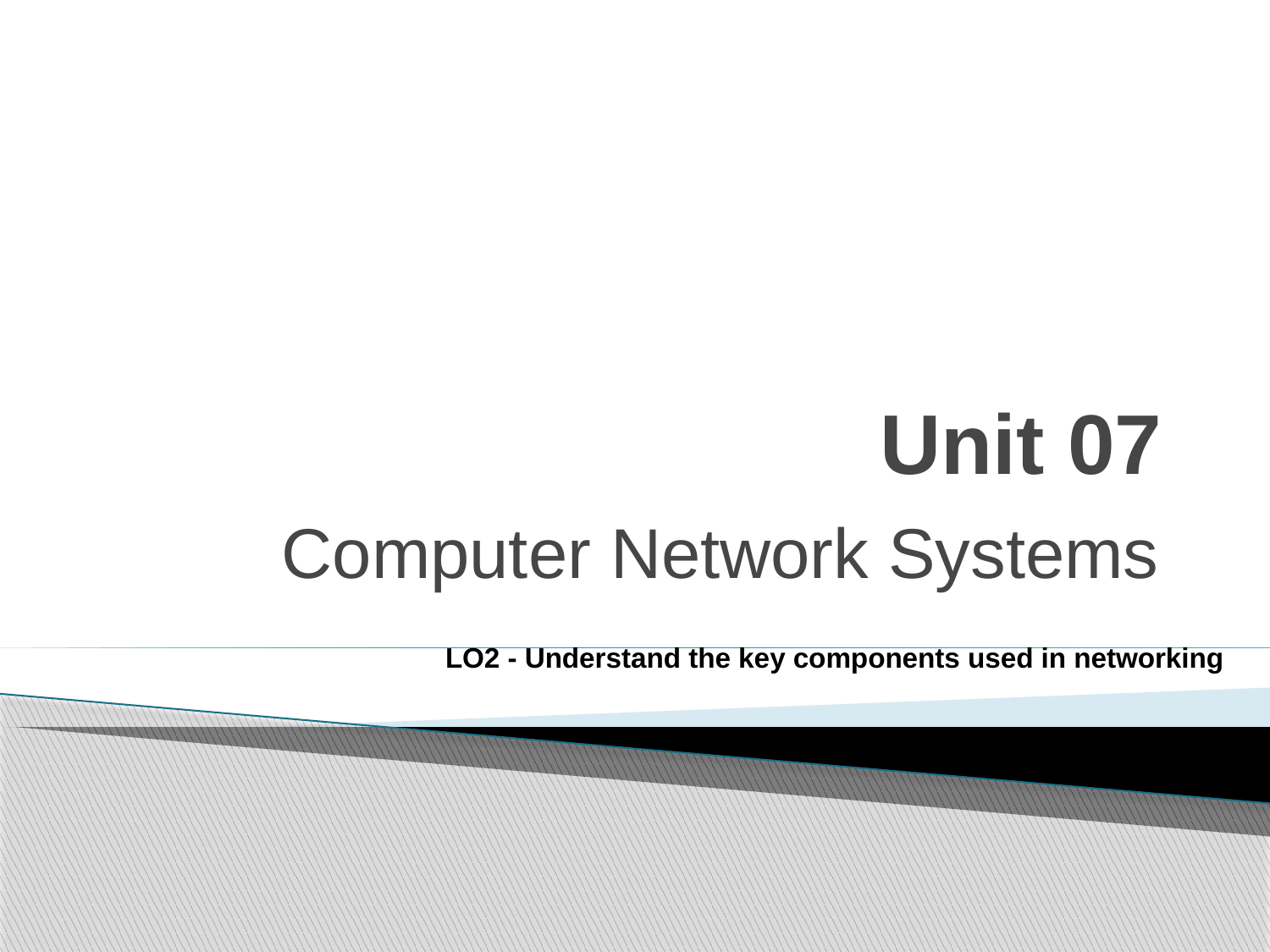

# Unit 07
Computer Network Systems

LO2 - Understand the key components used in networking